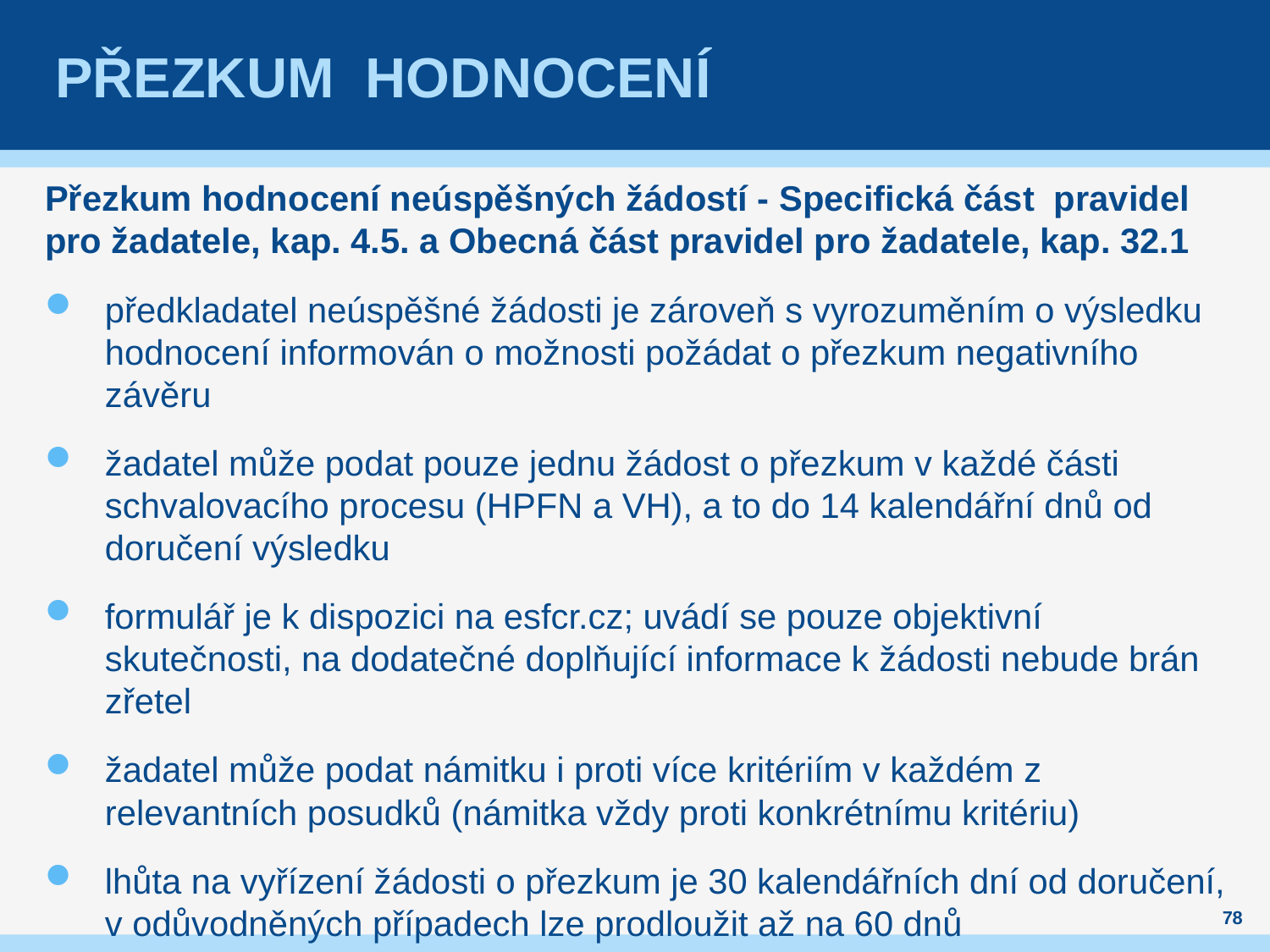

# přezkum  hodnocení
Přezkum hodnocení neúspěšných žádostí - Specifická část  pravidel pro žadatele, kap. 4.5. a Obecná část pravidel pro žadatele, kap. 32.1
předkladatel neúspěšné žádosti je zároveň s vyrozuměním o výsledku hodnocení informován o možnosti požádat o přezkum negativního závěru
žadatel může podat pouze jednu žádost o přezkum v každé části schvalovacího procesu (HPFN a VH), a to do 14 kalendářní dnů od doručení výsledku
formulář je k dispozici na esfcr.cz; uvádí se pouze objektivní skutečnosti, na dodatečné doplňující informace k žádosti nebude brán zřetel
žadatel může podat námitku i proti více kritériím v každém z relevantních posudků (námitka vždy proti konkrétnímu kritériu)
lhůta na vyřízení žádosti o přezkum je 30 kalendářních dní od doručení, v odůvodněných případech lze prodloužit až na 60 dnů

78